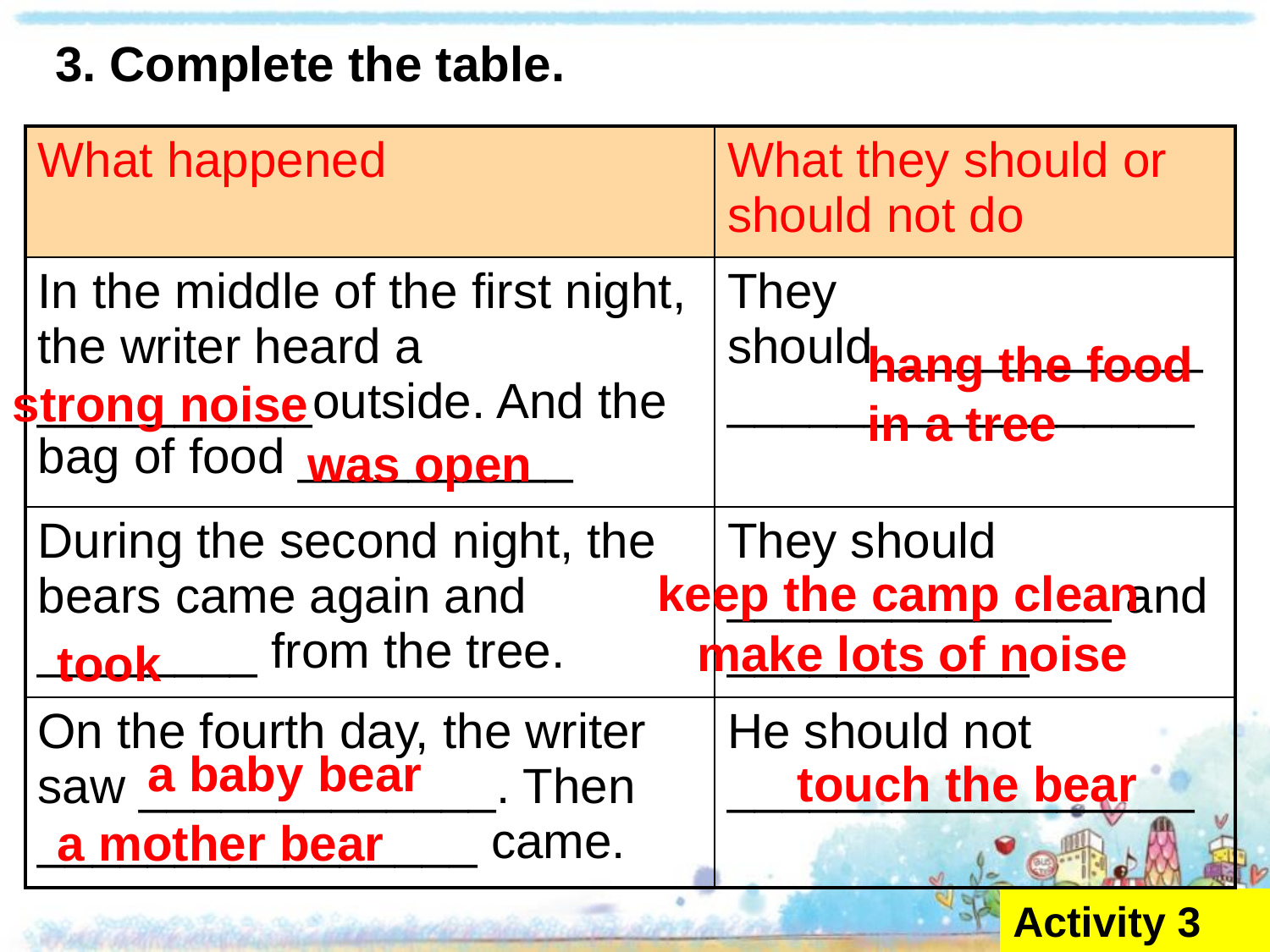

3. Complete the table.
| What happened | What they should or should not do |
| --- | --- |
| In the middle of the first night, the writer heard a \_\_\_\_\_\_\_\_\_\_outside. And the bag of food \_\_\_\_\_\_\_\_\_\_ | They should\_\_\_\_\_\_\_\_\_\_\_\_\_\_\_\_\_\_\_\_\_\_\_\_\_\_\_\_\_ |
| During the second night, the bears came again and \_\_\_\_\_\_\_\_ from the tree. | They should \_\_\_\_\_\_\_\_\_\_\_\_\_\_ and \_\_\_\_\_\_\_\_\_\_\_ |
| On the fourth day, the writer saw \_\_\_\_\_\_\_\_\_\_\_\_\_. Then \_\_\_\_\_\_\_\_\_\_\_\_\_\_\_\_ came. | He should not \_\_\_\_\_\_\_\_\_\_\_\_\_\_\_\_\_ |
hang the food in a tree
strong noise
was open
keep the camp clean
make lots of noise
took
a baby bear
touch the bear
a mother bear
Activity 3